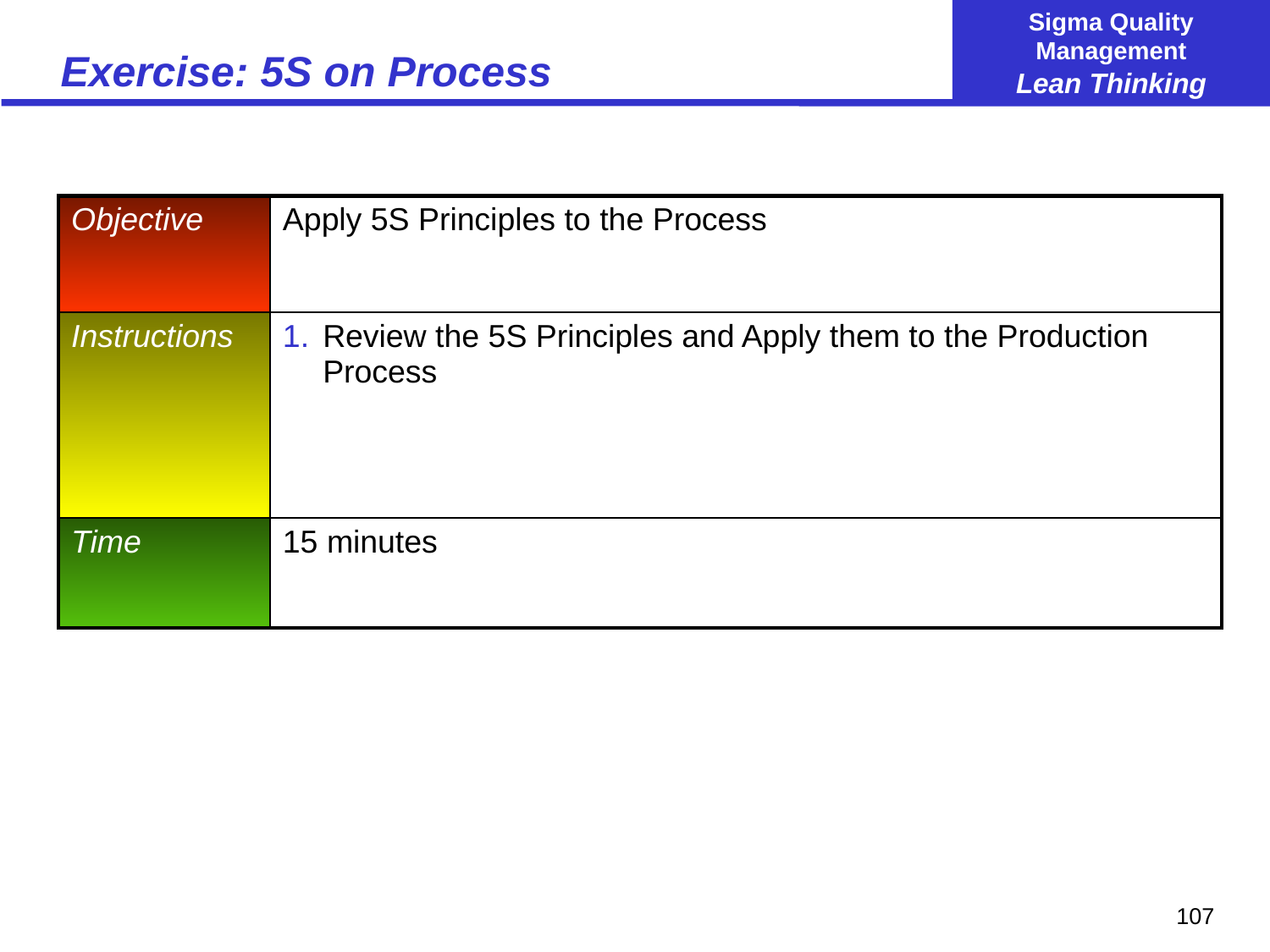

# Exercise: 5S on Process
| Objective | Apply 5S Principles to the Process |
| --- | --- |
| Instructions | Review the 5S Principles and Apply them to the Production Process |
| Time | 15 minutes |